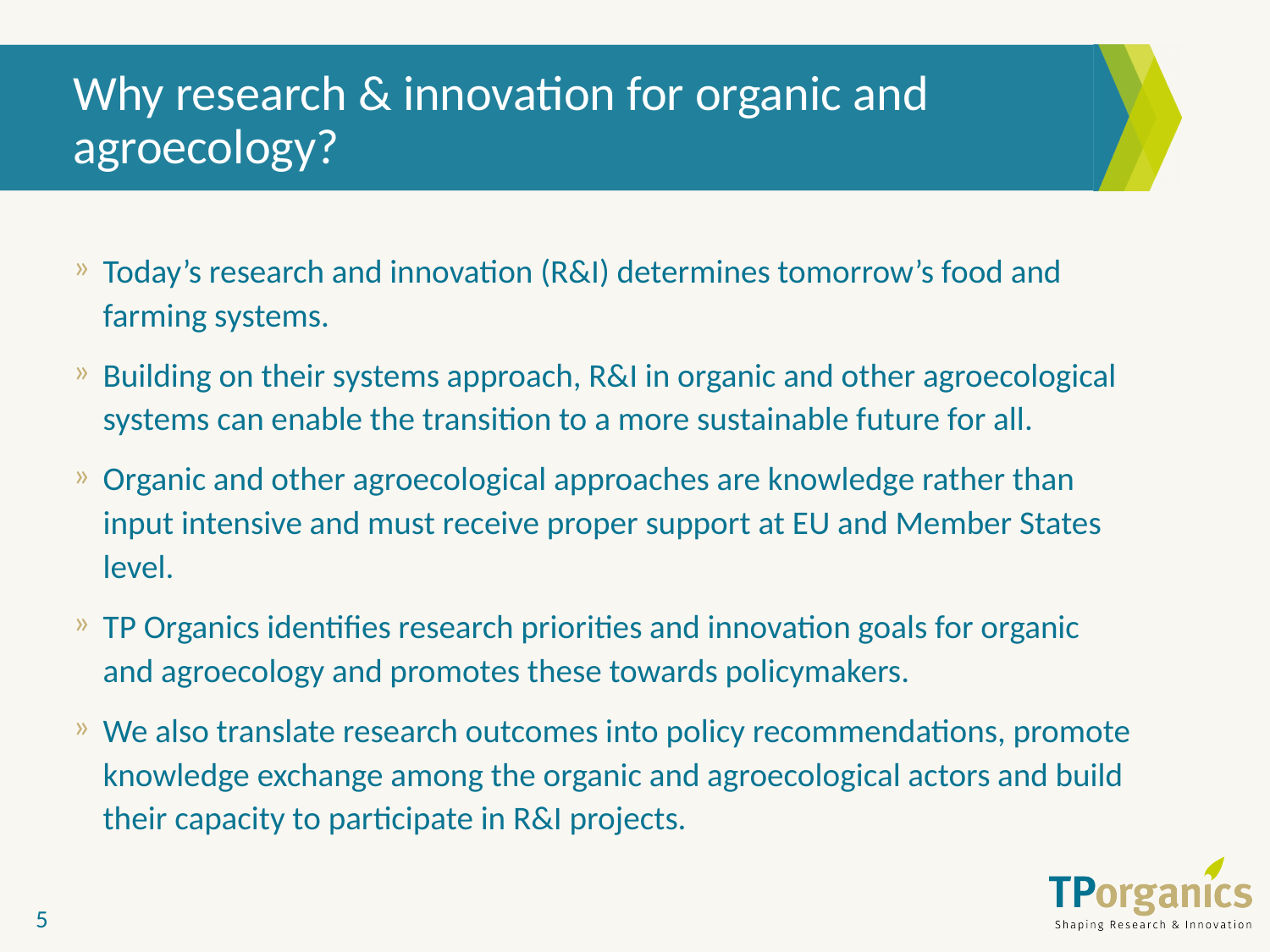

# Why research & innovation for organic and  agroecology?
Today’s research and innovation (R&I) determines tomorrow’s food and farming systems.
Building on their systems approach, R&I in organic and other agroecological systems can enable the transition to a more sustainable future for all.
Organic and other agroecological approaches are knowledge rather than input intensive and must receive proper support at EU and Member States level.
TP Organics identifies research priorities and innovation goals for organic and agroecology and promotes these towards policymakers.
We also translate research outcomes into policy recommendations, promote knowledge exchange among the organic and agroecological actors and build their capacity to participate in R&I projects.
5